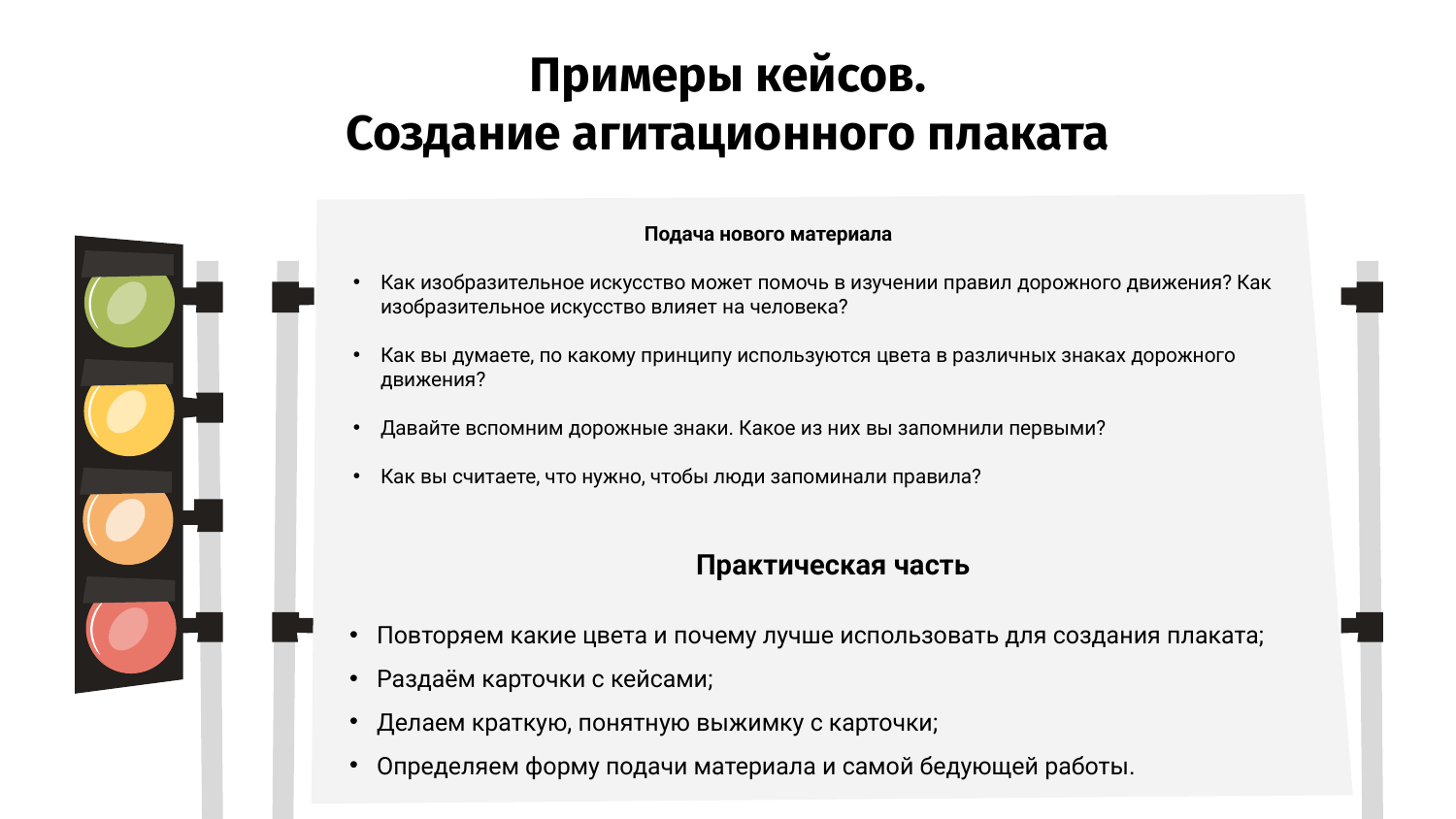

# Примеры кейсов. Создание агитационного плаката

		Подача нового материала

Как изобразительное искусство может помочь в изучении правил дорожного движения? Как изобразительное искусство влияет на человека?

Как вы думаете, по какому принципу используются цвета в различных знаках дорожного движения?

Давайте вспомним дорожные знаки. Какое из них вы запомнили первыми?

Как вы считаете, что нужно, чтобы люди запоминали правила?

Практическая часть

Повторяем какие цвета и почему лучше использовать для создания плаката;
Раздаём карточки с кейсами;
Делаем краткую, понятную выжимку с карточки;
Определяем форму подачи материала и самой бедующей работы.